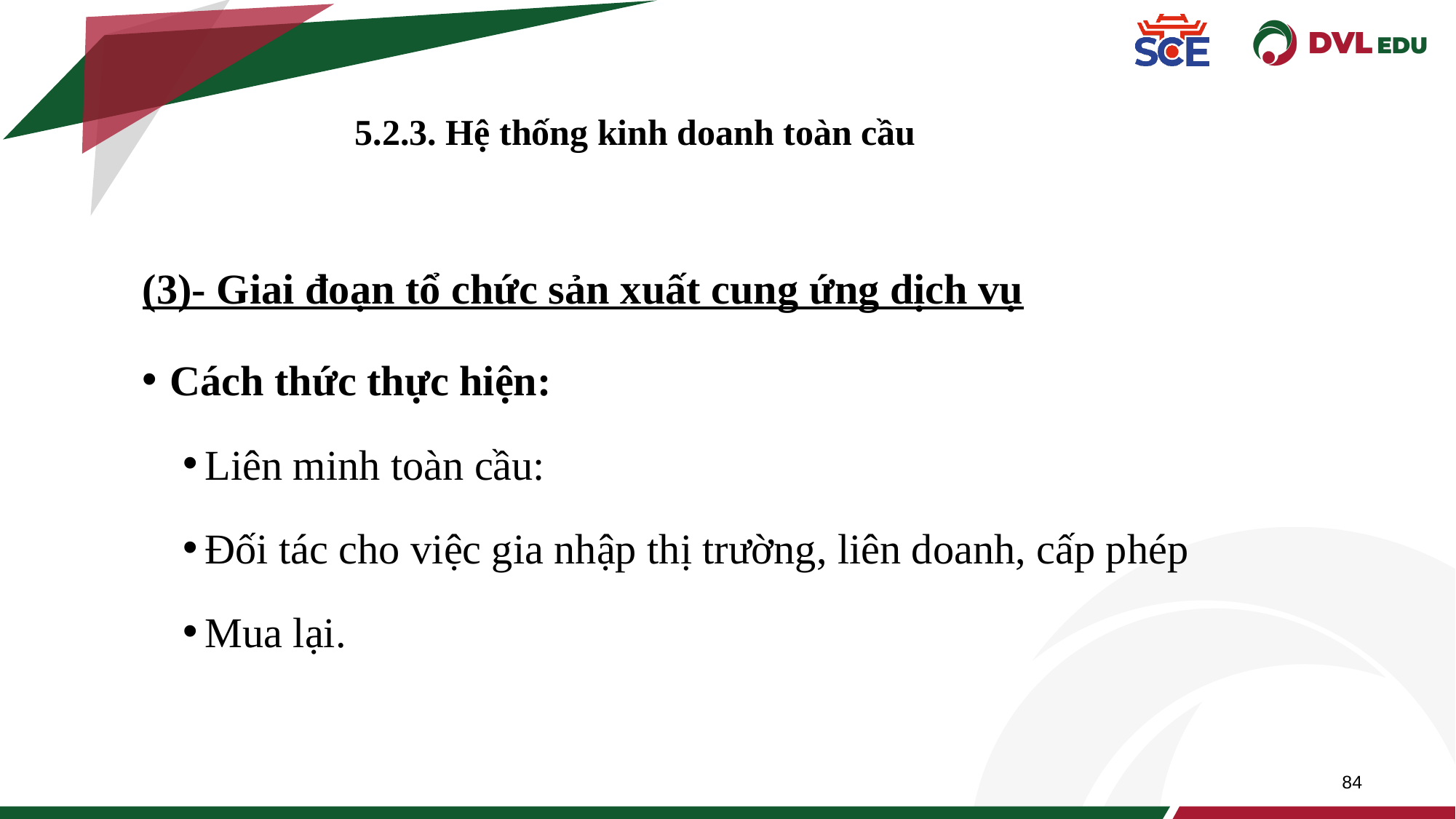

84
5.2.3. Hệ thống kinh doanh toàn cầu
(3)- Giai đoạn tổ chức sản xuất cung ứng dịch vụ
Cách thức thực hiện:
Liên minh toàn cầu:
Đối tác cho việc gia nhập thị trường, liên doanh, cấp phép
Mua lại.
84